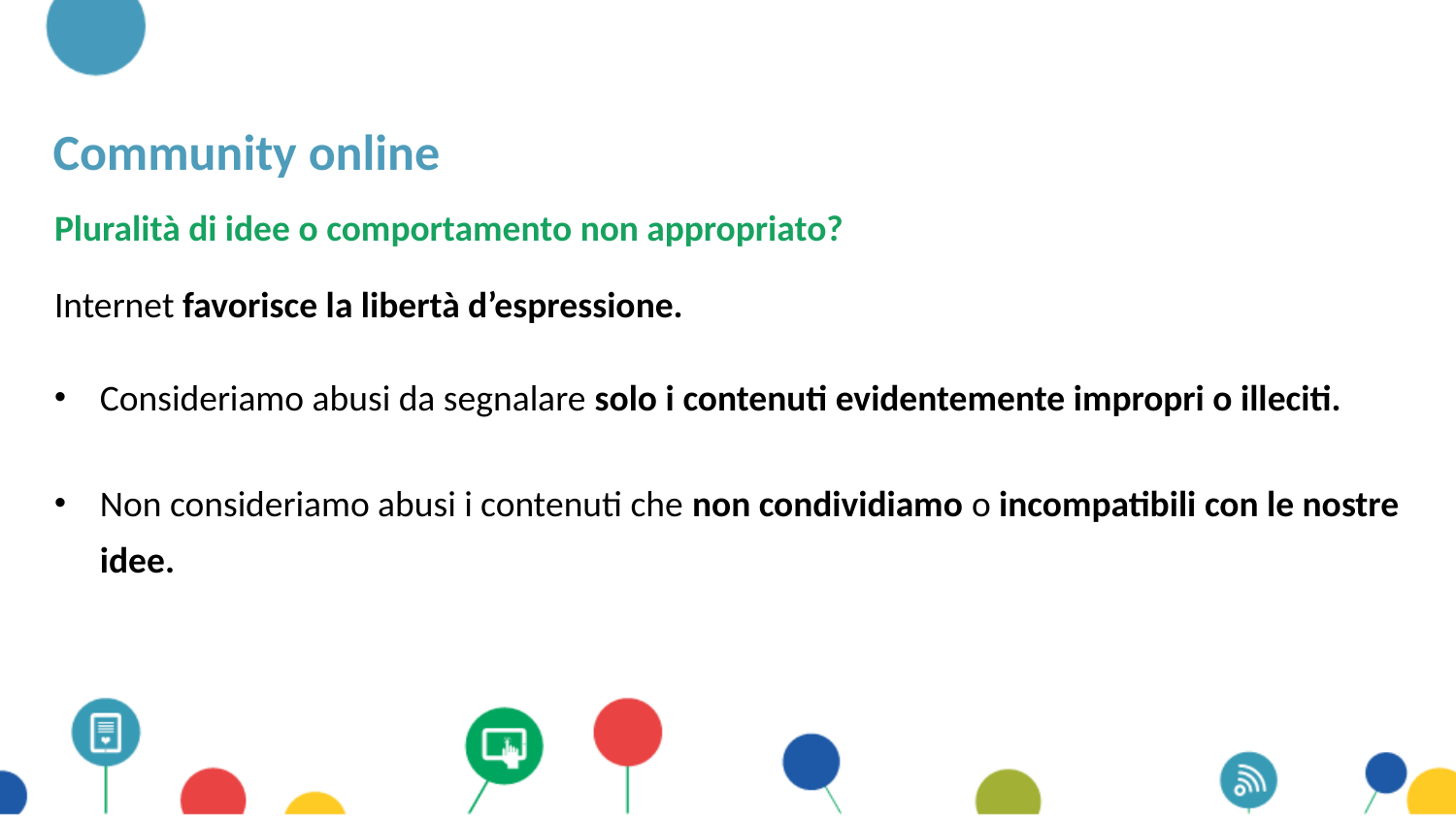

# Community online
Pluralità di idee o comportamento non appropriato?
Internet favorisce la libertà d’espressione.
Consideriamo abusi da segnalare solo i contenuti evidentemente impropri o illeciti.
Non consideriamo abusi i contenuti che non condividiamo o incompatibili con le nostre idee.